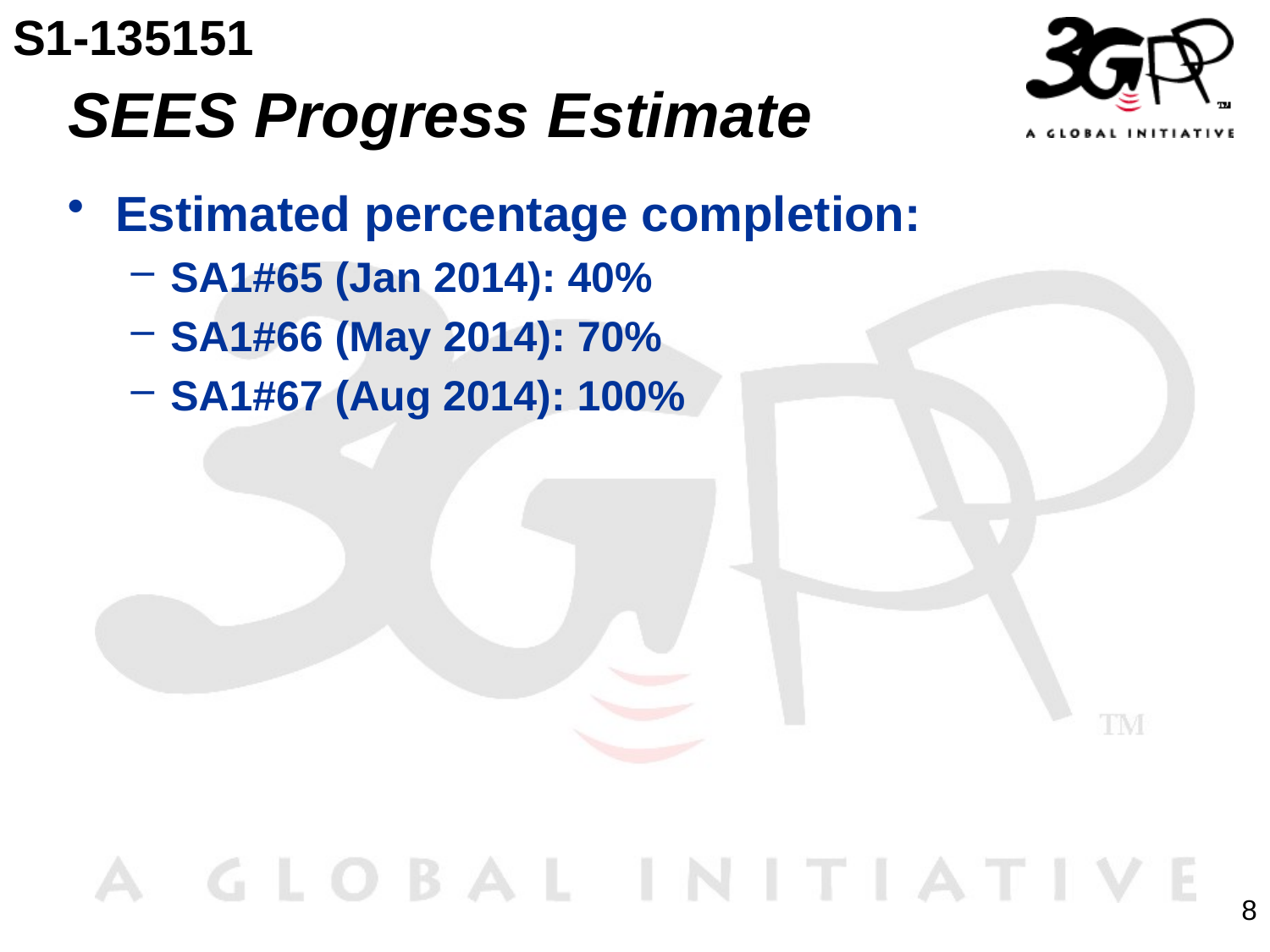

S1-135151
# SEES Progress Estimate
Estimated percentage completion:
SA1#65 (Jan 2014): 40%
SA1#66 (May 2014): 70%
SA1#67 (Aug 2014): 100%
8